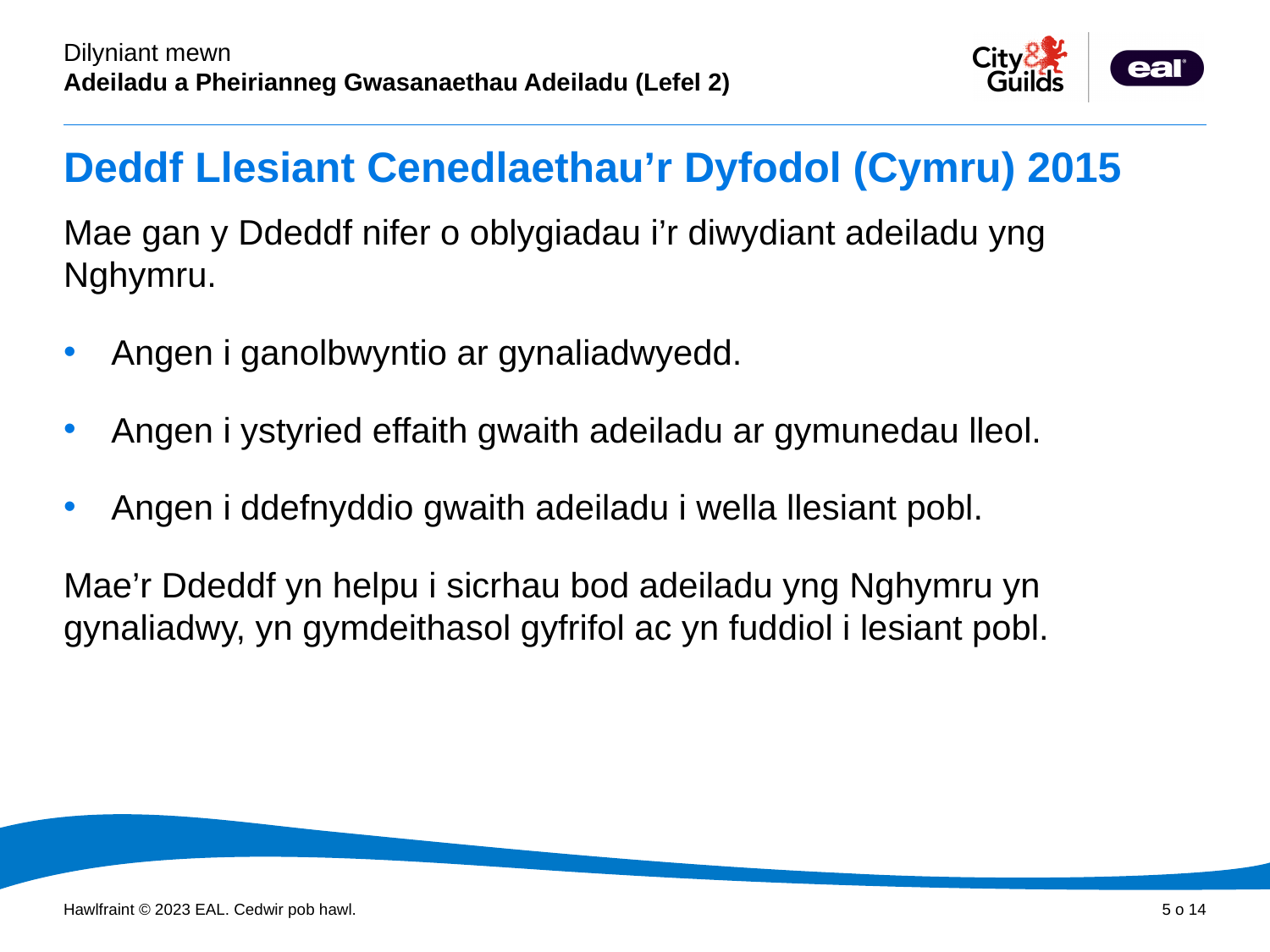

# Deddf Llesiant Cenedlaethau’r Dyfodol (Cymru) 2015
Mae gan y Ddeddf nifer o oblygiadau i’r diwydiant adeiladu yng Nghymru.
Angen i ganolbwyntio ar gynaliadwyedd.
Angen i ystyried effaith gwaith adeiladu ar gymunedau lleol.
Angen i ddefnyddio gwaith adeiladu i wella llesiant pobl.
Mae’r Ddeddf yn helpu i sicrhau bod adeiladu yng Nghymru yn gynaliadwy, yn gymdeithasol gyfrifol ac yn fuddiol i lesiant pobl.